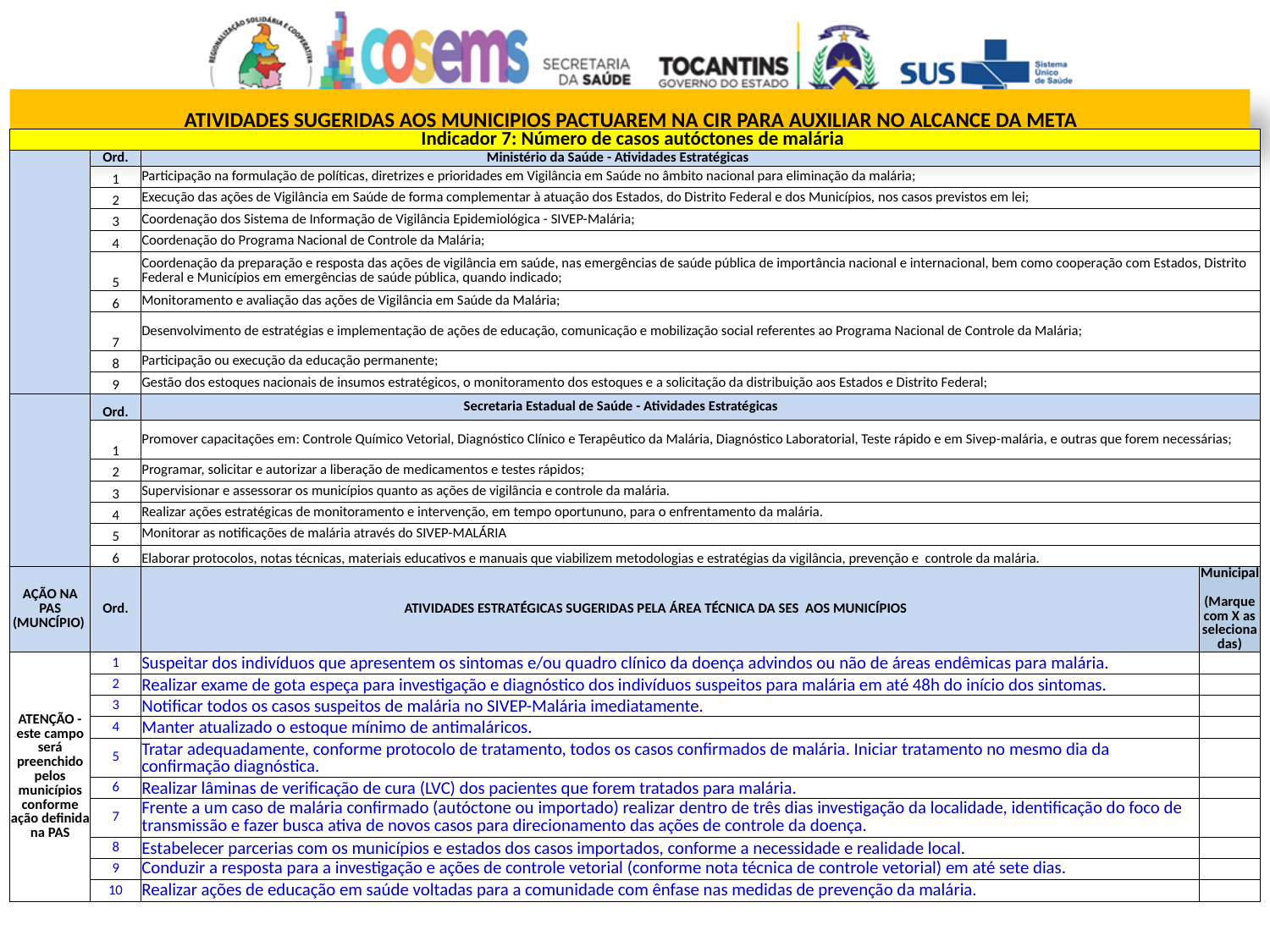

ATIVIDADES SUGERIDAS AOS MUNICIPIOS PACTUAREM NA CIR PARA AUXILIAR NO ALCANCE DA META
| Indicador 7: Número de casos autóctones de malária |  |  |  |
| --- | --- | --- | --- |
|  | Ord. | Ministério da Saúde - Atividades Estratégicas |  |
|  | 1 | Participação na formulação de políticas, diretrizes e prioridades em Vigilância em Saúde no âmbito nacional para eliminação da malária; |  |
|  | 2 | Execução das ações de Vigilância em Saúde de forma complementar à atuação dos Estados, do Distrito Federal e dos Municípios, nos casos previstos em lei; |  |
|  | 3 | Coordenação dos Sistema de Informação de Vigilância Epidemiológica - SIVEP-Malária; |  |
|  | 4 | Coordenação do Programa Nacional de Controle da Malária; |  |
|  | 5 | Coordenação da preparação e resposta das ações de vigilância em saúde, nas emergências de saúde pública de importância nacional e internacional, bem como cooperação com Estados, Distrito Federal e Municípios em emergências de saúde pública, quando indicado; |  |
|  | 6 | Monitoramento e avaliação das ações de Vigilância em Saúde da Malária; |  |
|  | 7 | Desenvolvimento de estratégias e implementação de ações de educação, comunicação e mobilização social referentes ao Programa Nacional de Controle da Malária; |  |
|  | 8 | Participação ou execução da educação permanente; |  |
|  | 9 | Gestão dos estoques nacionais de insumos estratégicos, o monitoramento dos estoques e a solicitação da distribuição aos Estados e Distrito Federal; |  |
|  | Ord. | Secretaria Estadual de Saúde - Atividades Estratégicas |  |
|  | 1 | Promover capacitações em: Controle Químico Vetorial, Diagnóstico Clínico e Terapêutico da Malária, Diagnóstico Laboratorial, Teste rápido e em Sivep-malária, e outras que forem necessárias; |  |
|  | 2 | Programar, solicitar e autorizar a liberação de medicamentos e testes rápidos; |  |
|  | 3 | Supervisionar e assessorar os municípios quanto as ações de vigilância e controle da malária. |  |
|  | 4 | Realizar ações estratégicas de monitoramento e intervenção, em tempo oportununo, para o enfrentamento da malária. |  |
|  | 5 | Monitorar as notificações de malária através do SIVEP-MALÁRIA |  |
|  | 6 | Elaborar protocolos, notas técnicas, materiais educativos e manuais que viabilizem metodologias e estratégias da vigilância, prevenção e controle da malária. |  |
| AÇÃO NA PAS (MUNCÍPIO) | Ord. | ATIVIDADES ESTRATÉGICAS SUGERIDAS PELA ÁREA TÉCNICA DA SES AOS MUNICÍPIOS | Municipal (Marque com X as selecionadas) |
| ATENÇÃO - este campo será preenchido pelos municípios conforme ação definida na PAS | 1 | Suspeitar dos indivíduos que apresentem os sintomas e/ou quadro clínico da doença advindos ou não de áreas endêmicas para malária. |  |
|  | 2 | Realizar exame de gota espeça para investigação e diagnóstico dos indivíduos suspeitos para malária em até 48h do início dos sintomas. |  |
|  | 3 | Notificar todos os casos suspeitos de malária no SIVEP-Malária imediatamente. |  |
|  | 4 | Manter atualizado o estoque mínimo de antimaláricos. |  |
|  | 5 | Tratar adequadamente, conforme protocolo de tratamento, todos os casos confirmados de malária. Iniciar tratamento no mesmo dia da confirmação diagnóstica. |  |
|  | 6 | Realizar lâminas de verificação de cura (LVC) dos pacientes que forem tratados para malária. |  |
|  | 7 | Frente a um caso de malária confirmado (autóctone ou importado) realizar dentro de três dias investigação da localidade, identificação do foco de transmissão e fazer busca ativa de novos casos para direcionamento das ações de controle da doença. |  |
|  | 8 | Estabelecer parcerias com os municípios e estados dos casos importados, conforme a necessidade e realidade local. |  |
|  | 9 | Conduzir a resposta para a investigação e ações de controle vetorial (conforme nota técnica de controle vetorial) em até sete dias. |  |
|  | 10 | Realizar ações de educação em saúde voltadas para a comunidade com ênfase nas medidas de prevenção da malária. |  |